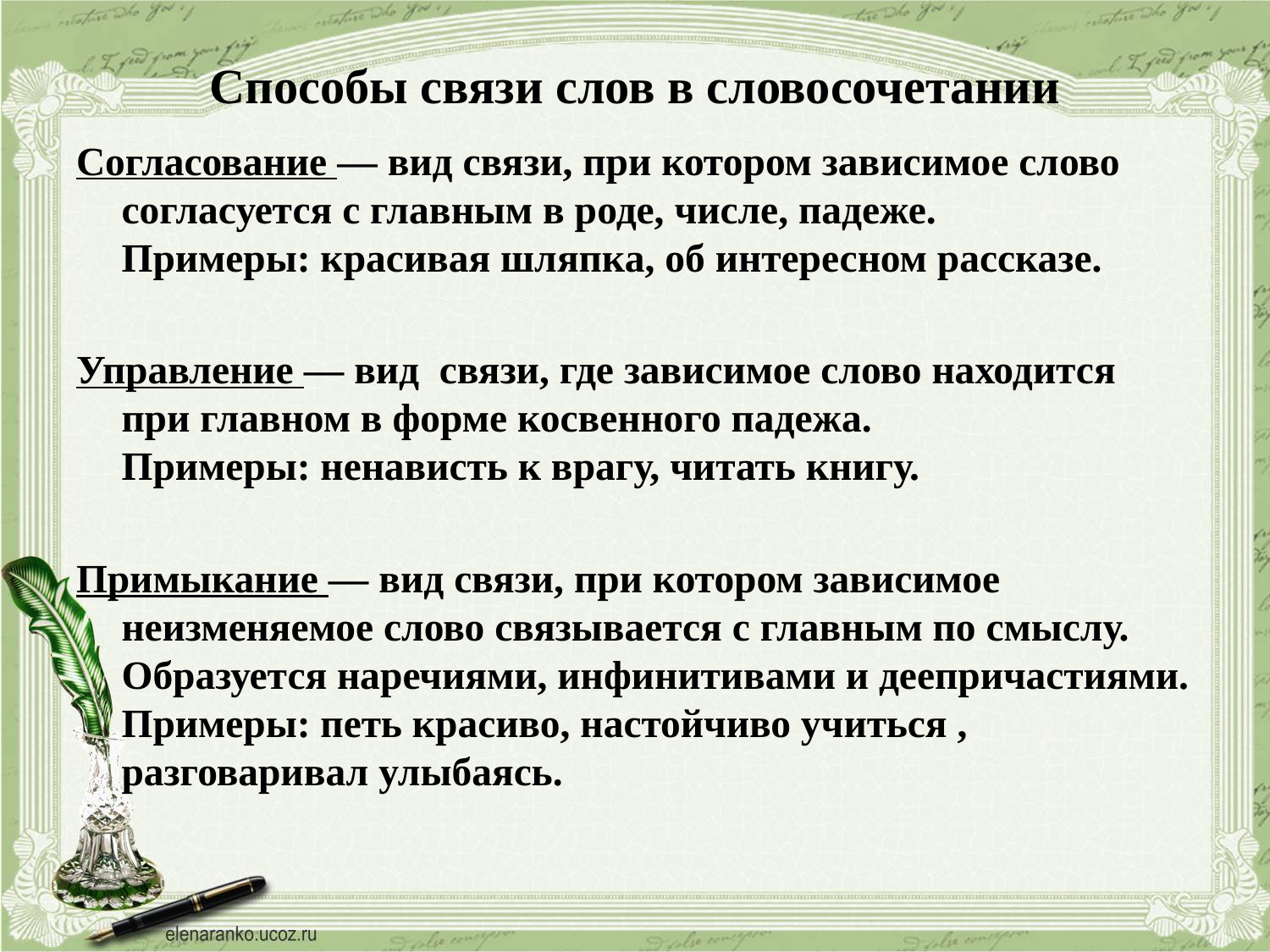

# Способы связи слов в словосочетании
Согласование — вид связи, при котором зависимое слово согласуется с главным в роде, числе, падеже.
Примеры: красивая шляпка, об интересном рассказе.

Управление — вид  связи, где зависимое слово находится при главном в форме косвенного падежа.
Примеры: ненависть к врагу, читать книгу.

Примыкание — вид связи, при котором зависимое неизменяемое слово связывается с главным по смыслу. Образуется наречиями, инфинитивами и деепричастиями.
Примеры: петь красиво, настойчиво учиться , разговаривал улыбаясь.